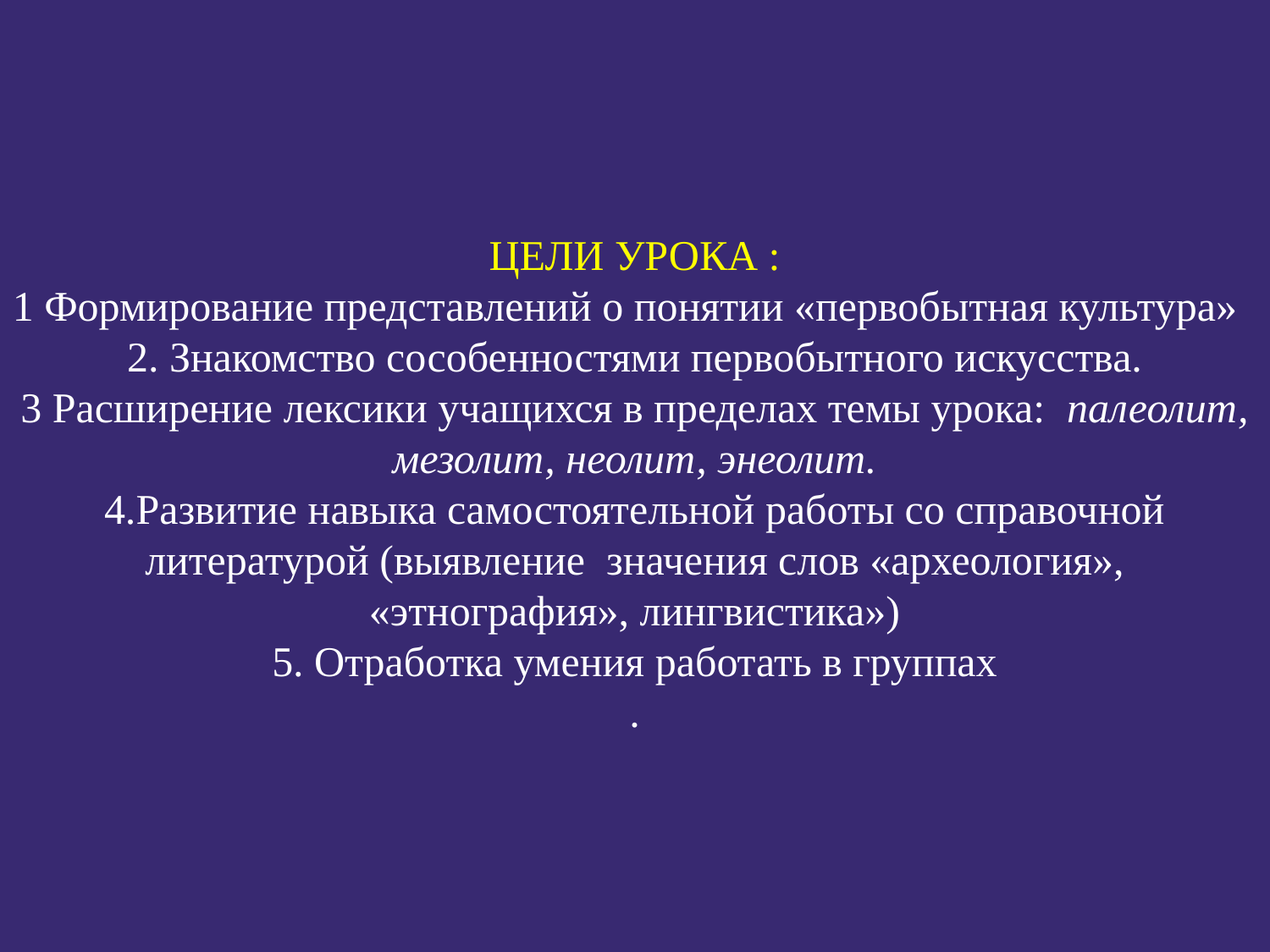

ЦЕЛИ УРОКА :
1 Формирование представлений о понятии «первобытная культура»
2. Знакомство сособенностями первобытного искусства.
3 Расширение лексики учащихся в пределах темы урока:  палеолит, мезолит, неолит, энеолит.
4.Развитие навыка самостоятельной работы со справочной литературой (выявление  значения слов «археология», «этнография», лингвистика»)
5. Отработка умения работать в группах
.